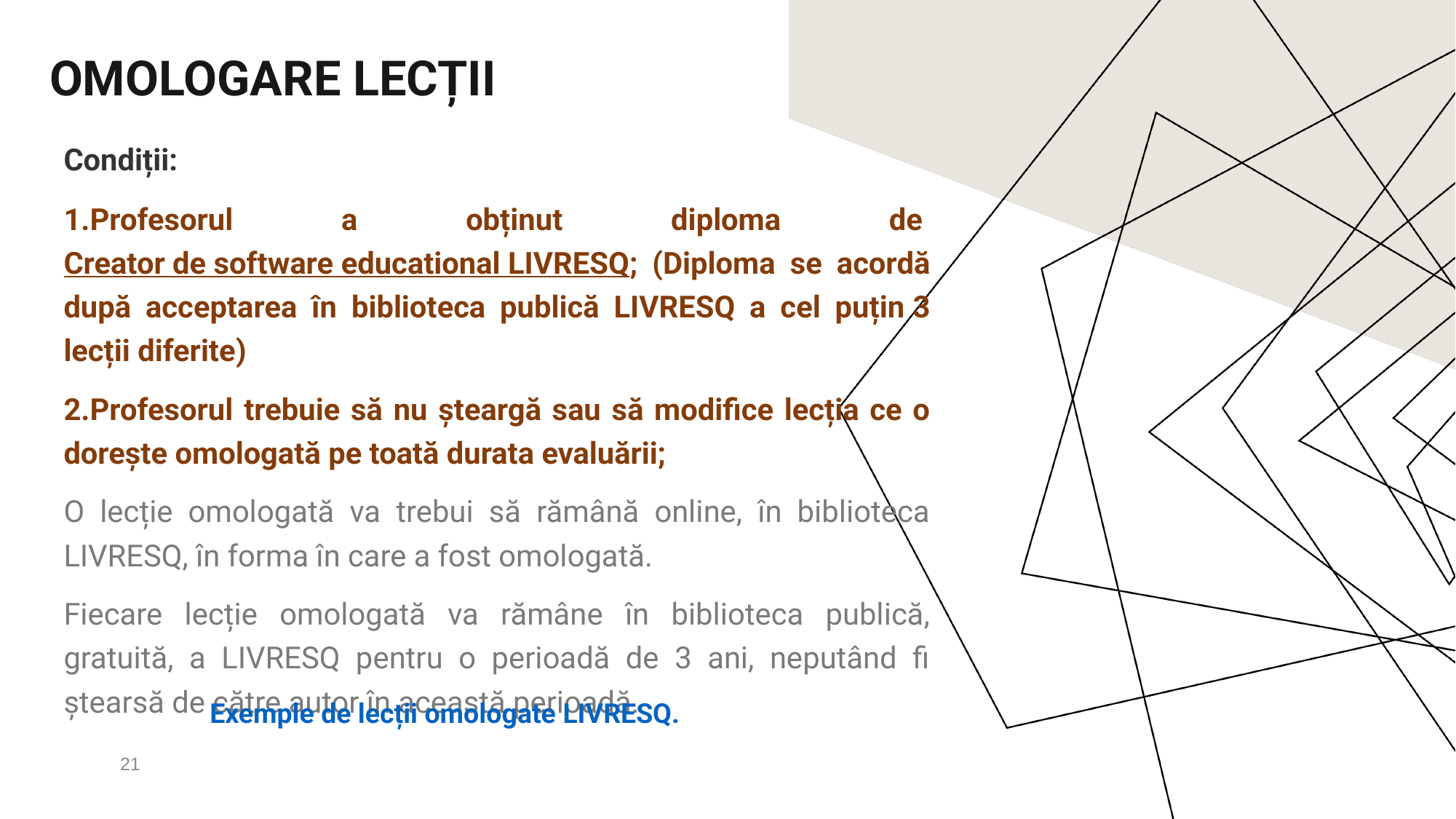

# Omologare lecții
Condiții:
Profesorul a obținut diploma de Creator de software educational LIVRESQ; (Diploma se acordă după acceptarea în biblioteca publică LIVRESQ a cel puțin 3 lecții diferite)
Profesorul trebuie să nu șteargă sau să modifice lecția ce o dorește omologată pe toată durata evaluării;
O lecție omologată va trebui să rămână online, în biblioteca LIVRESQ, în forma în care a fost omologată.
Fiecare lecție omologată va rămâne în biblioteca publică, gratuită, a LIVRESQ pentru o perioadă de 3 ani, neputând fi ștearsă de către autor în această perioadă.

Exemple de lecții omologate LIVRESQ.
21